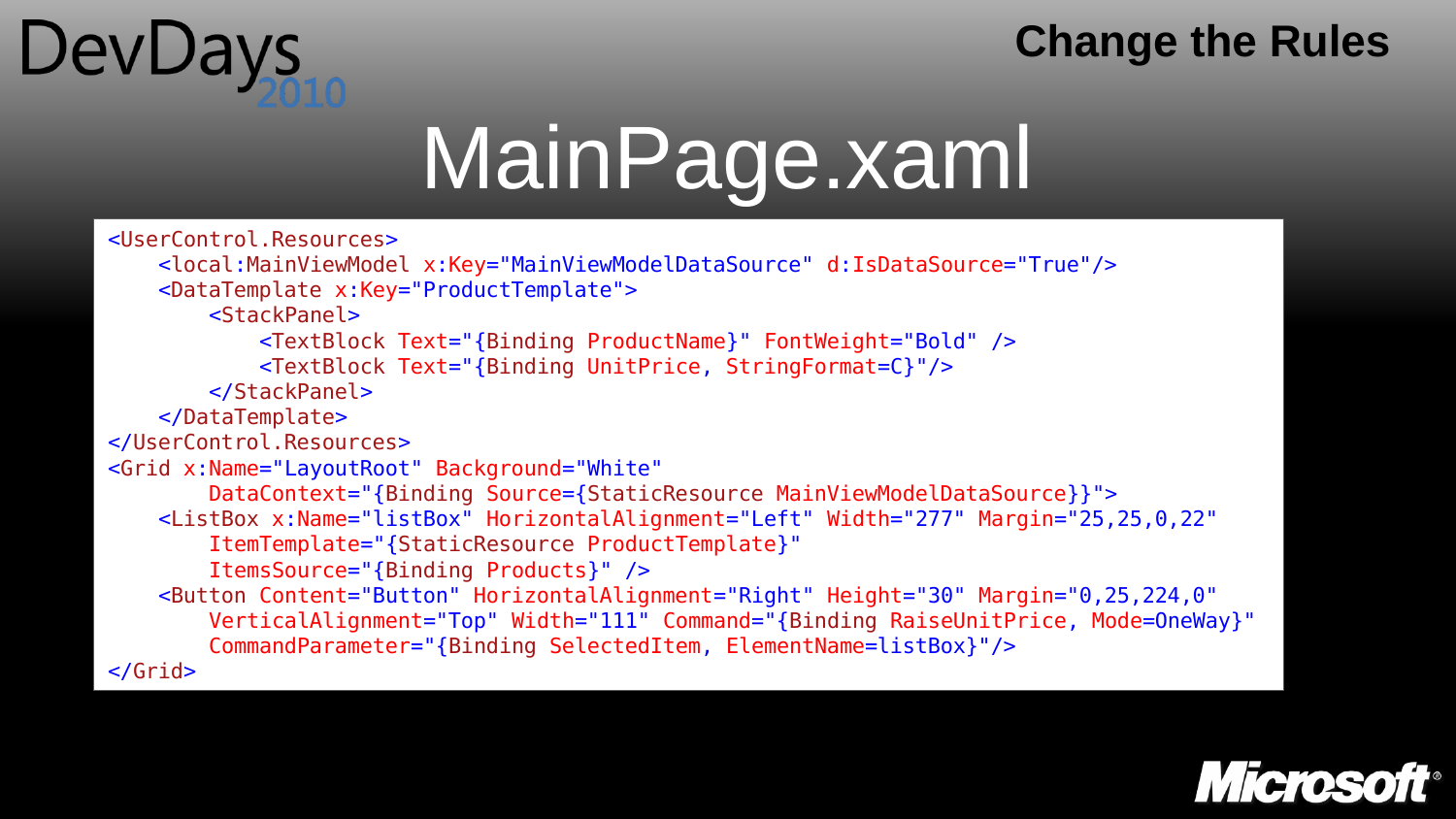

# MainPage.xaml
<UserControl.Resources>
    <local:MainViewModel x:Key="MainViewModelDataSource" d:IsDataSource="True"/>
    <DataTemplate x:Key="ProductTemplate">
        <StackPanel>
            <TextBlock Text="{Binding ProductName}" FontWeight="Bold" />
            <TextBlock Text="{Binding UnitPrice, StringFormat=C}"/>
        </StackPanel>
    </DataTemplate>
</UserControl.Resources>
<Grid x:Name="LayoutRoot" Background="White"
        DataContext="{Binding Source={StaticResource MainViewModelDataSource}}">
    <ListBox x:Name="listBox" HorizontalAlignment="Left" Width="277" Margin="25,25,0,22"
        ItemTemplate="{StaticResource ProductTemplate}"
        ItemsSource="{Binding Products}" />
    <Button Content="Button" HorizontalAlignment="Right" Height="30" Margin="0,25,224,0"
        VerticalAlignment="Top" Width="111" Command="{Binding RaiseUnitPrice, Mode=OneWay}"
        CommandParameter="{Binding SelectedItem, ElementName=listBox}"/>
</Grid>